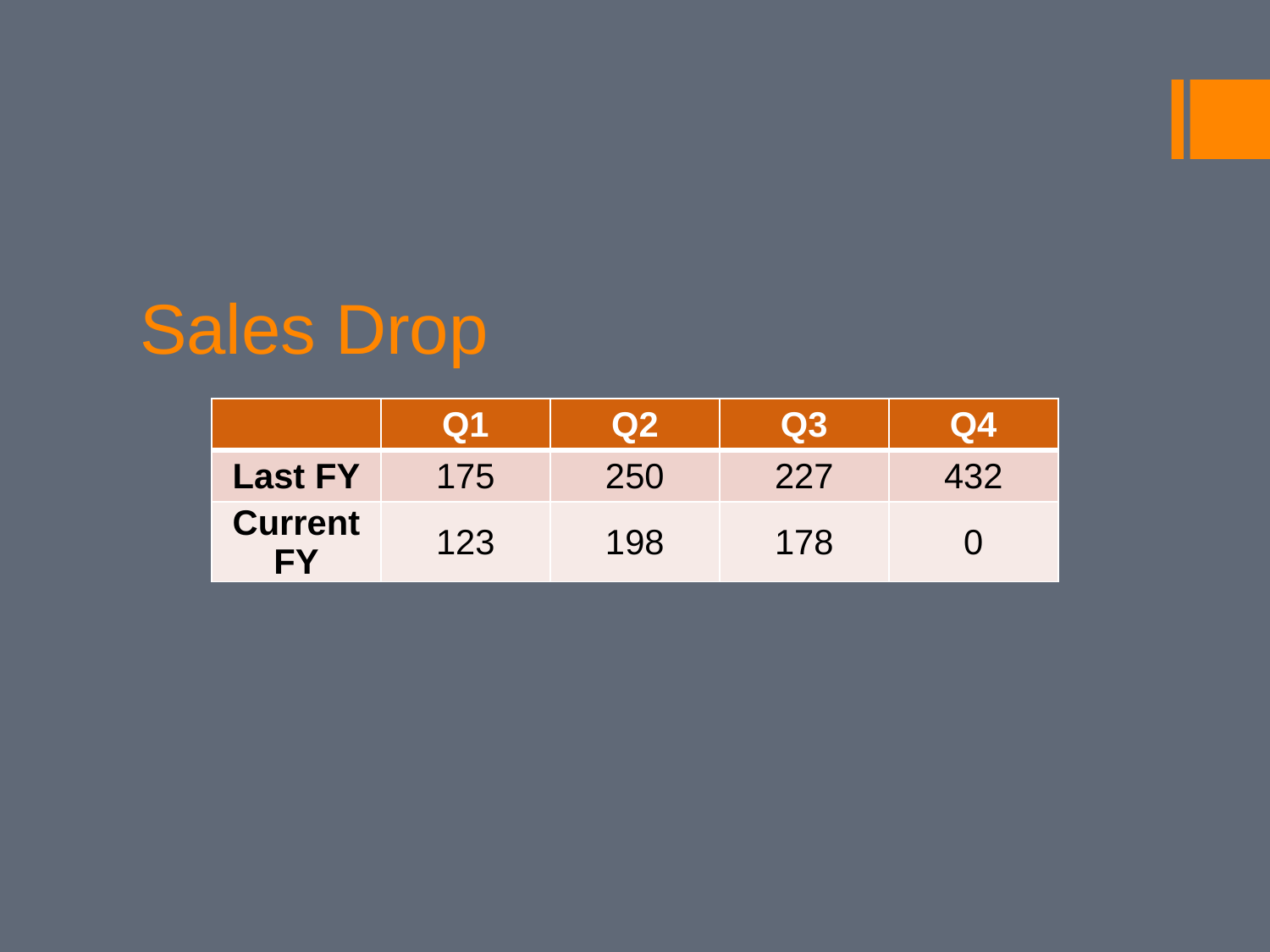

# Sales Drop
|  | Q1 | Q2 | Q3 | Q4 |
| --- | --- | --- | --- | --- |
| Last FY | 175 | 250 | 227 | 432 |
| Current FY | 123 | 198 | 178 | 0 |